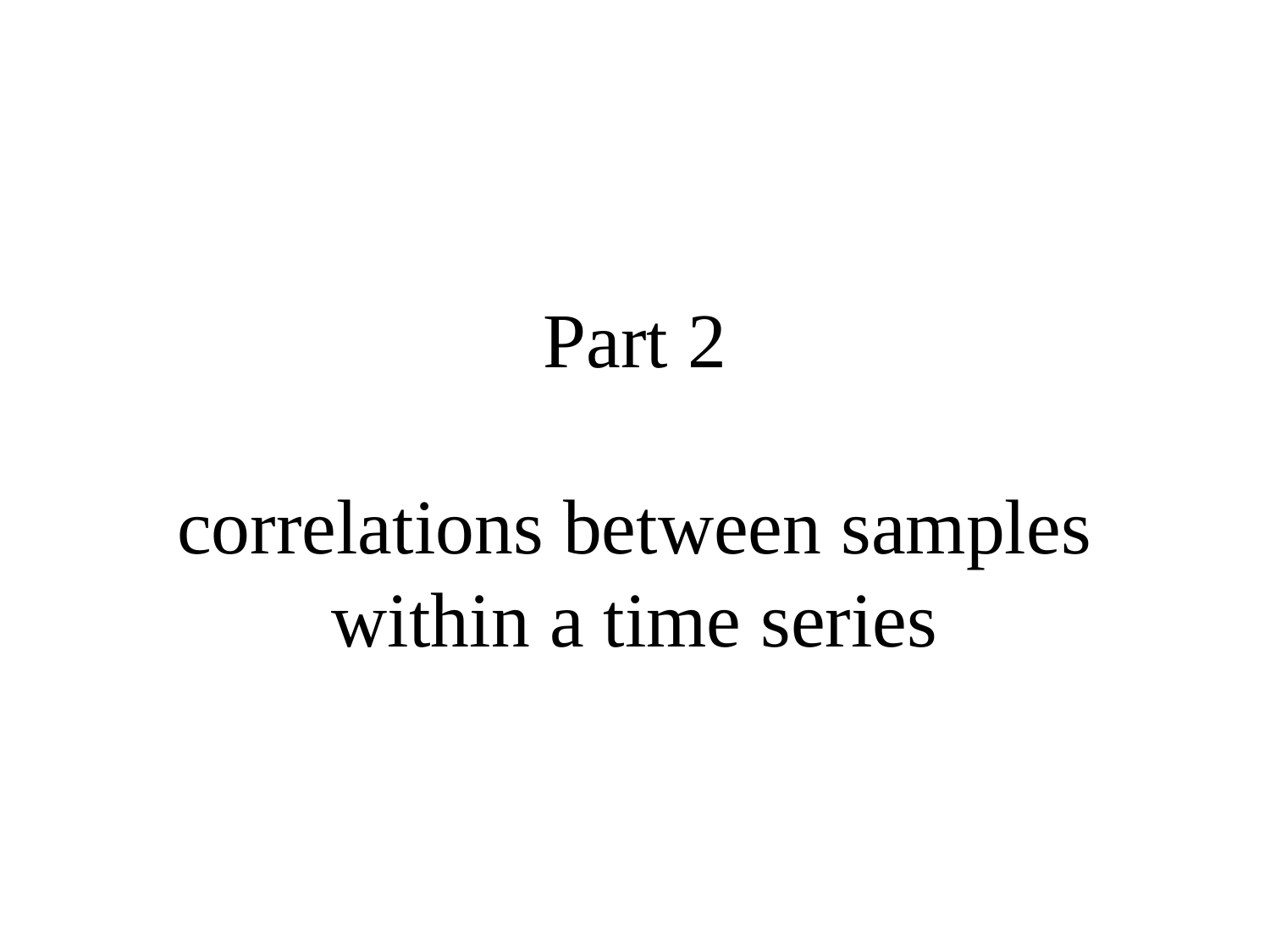

# Part 2 correlations between samples within a time series